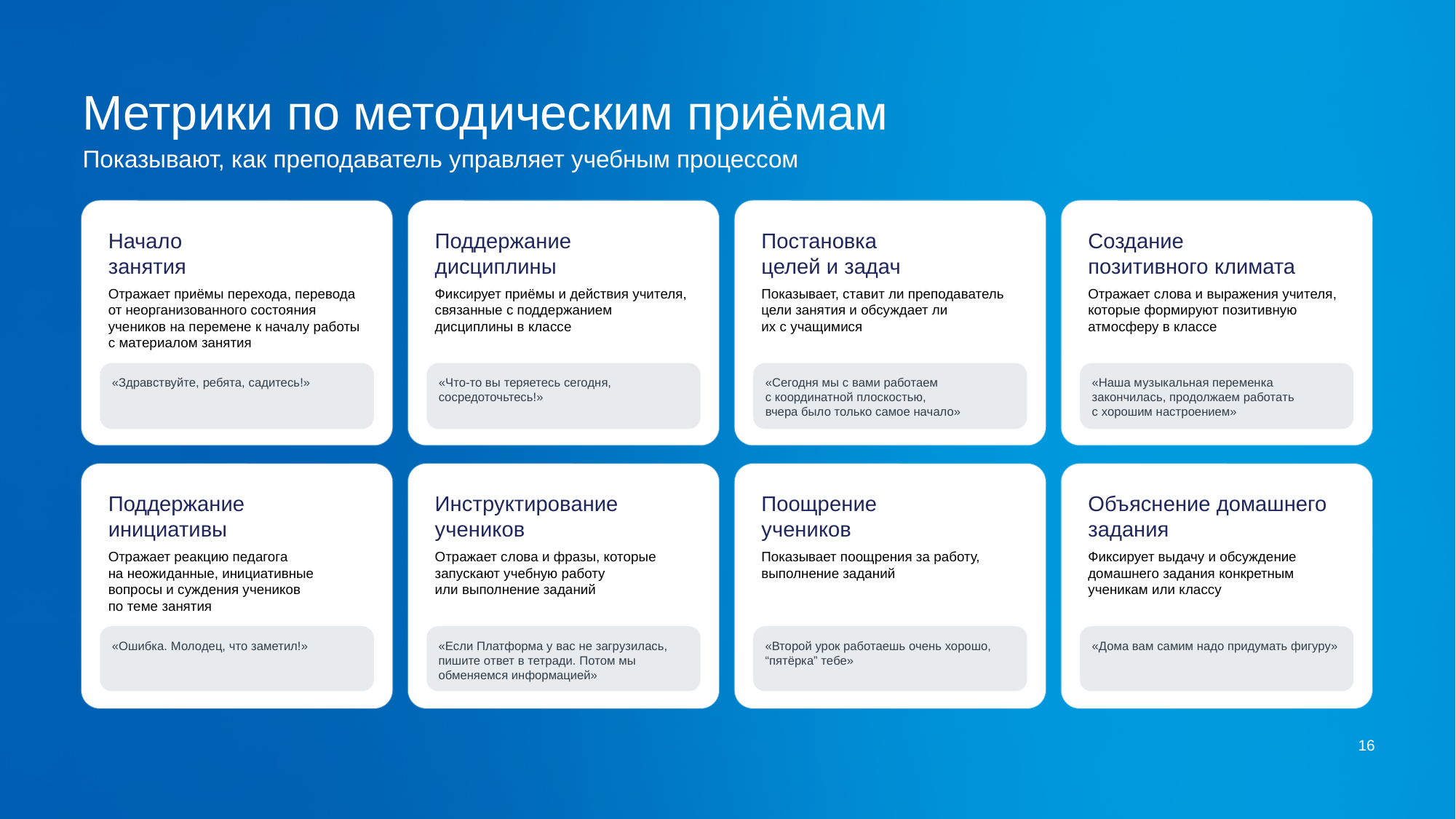

# Метрики по методическим приёмам
Показывают, как преподаватель управляет учебным процессом
Начало
занятия
Отражает приёмы перехода, перевода от неорганизованного состояния учеников на перемене к началу работы с материалом занятия
Поддержание дисциплины
Фиксирует приёмы и действия учителя, связанные с поддержанием дисциплины в классе
Постановка
целей и задач
Показывает, ставит ли преподаватель цели занятия и обсуждает ли
их с учащимися
Создание
позитивного климата
Отражает слова и выражения учителя, которые формируют позитивную атмосферу в классе
«Здравствуйте, ребята, садитесь!»
«Что-то вы теряетесь сегодня, сосредоточьтесь!»
«Сегодня мы с вами работаем
с координатной плоскостью,
вчера было только самое начало»
«Наша музыкальная переменка закончилась, продолжаем работать с хорошим настроением»
Поддержание инициативы
Отражает реакцию педагога на неожиданные, инициативные вопросы и суждения учеников
по теме занятия
Инструктирование учеников
Отражает слова и фразы, которые запускают учебную работу или выполнение заданий
Поощрение
учеников
Показывает поощрения за работу, выполнение заданий
Объяснение домашнего задания
Фиксирует выдачу и обсуждение домашнего задания конкретным ученикам или классу
«Ошибка. Молодец, что заметил!»
«Если Платформа у вас не загрузилась, пишите ответ в тетради. Потом мы обменяемся информацией»
«Второй урок работаешь очень хорошо, “пятёрка” тебе»
«Дома вам самим надо придумать фигуру»
16